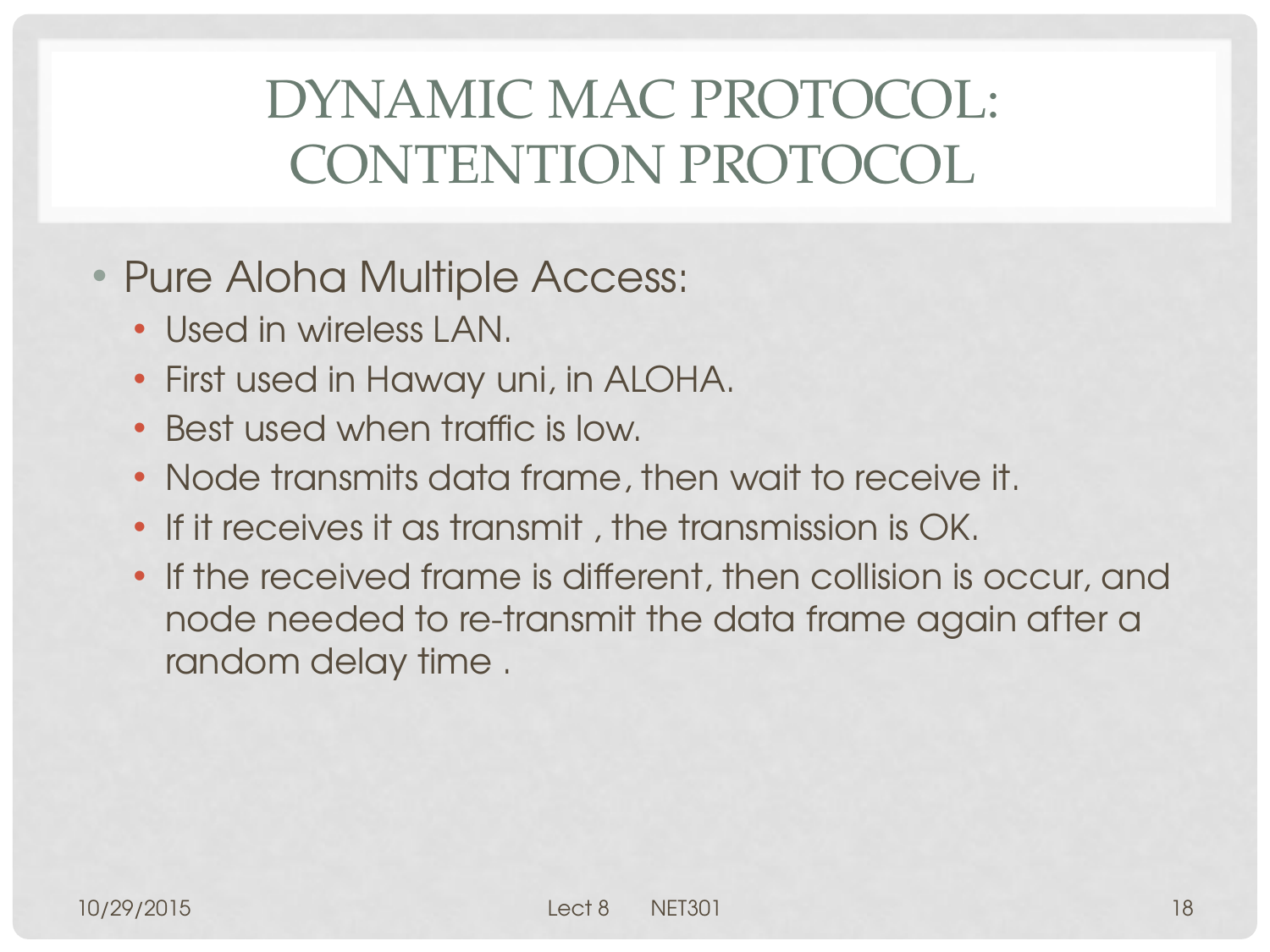

# Dynamic mac protocol: contention protocol
Pure Aloha Multiple Access:
Used in wireless LAN.
First used in Haway uni, in ALOHA.
Best used when traffic is low.
Node transmits data frame, then wait to receive it.
If it receives it as transmit , the transmission is OK.
If the received frame is different, then collision is occur, and node needed to re-transmit the data frame again after a random delay time .
10/29/2015
Lect 8       NET301
18